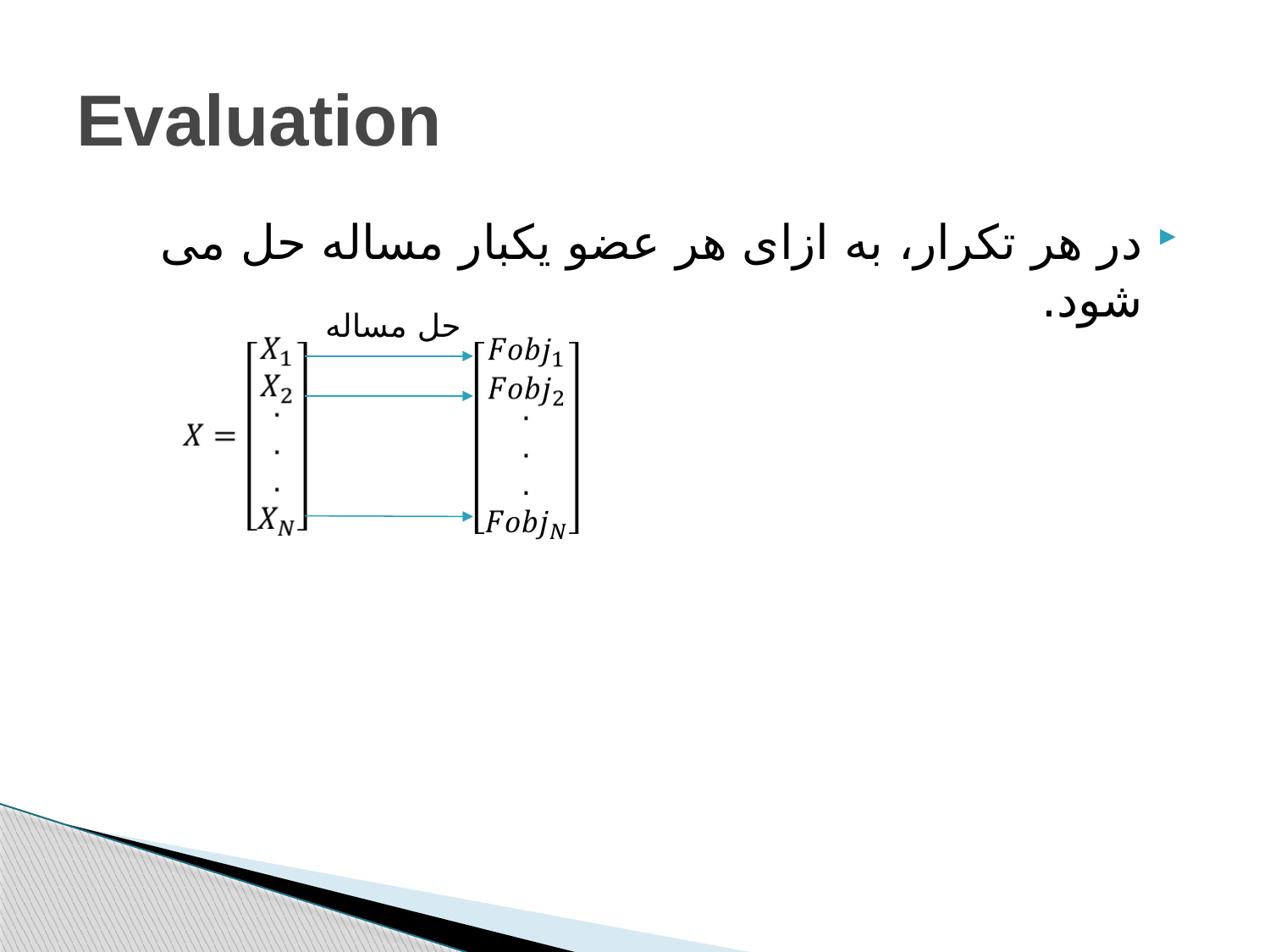

# Evaluation
در هر تکرار، به ازای هر عضو يکبار مساله حل می شود.
حل مساله